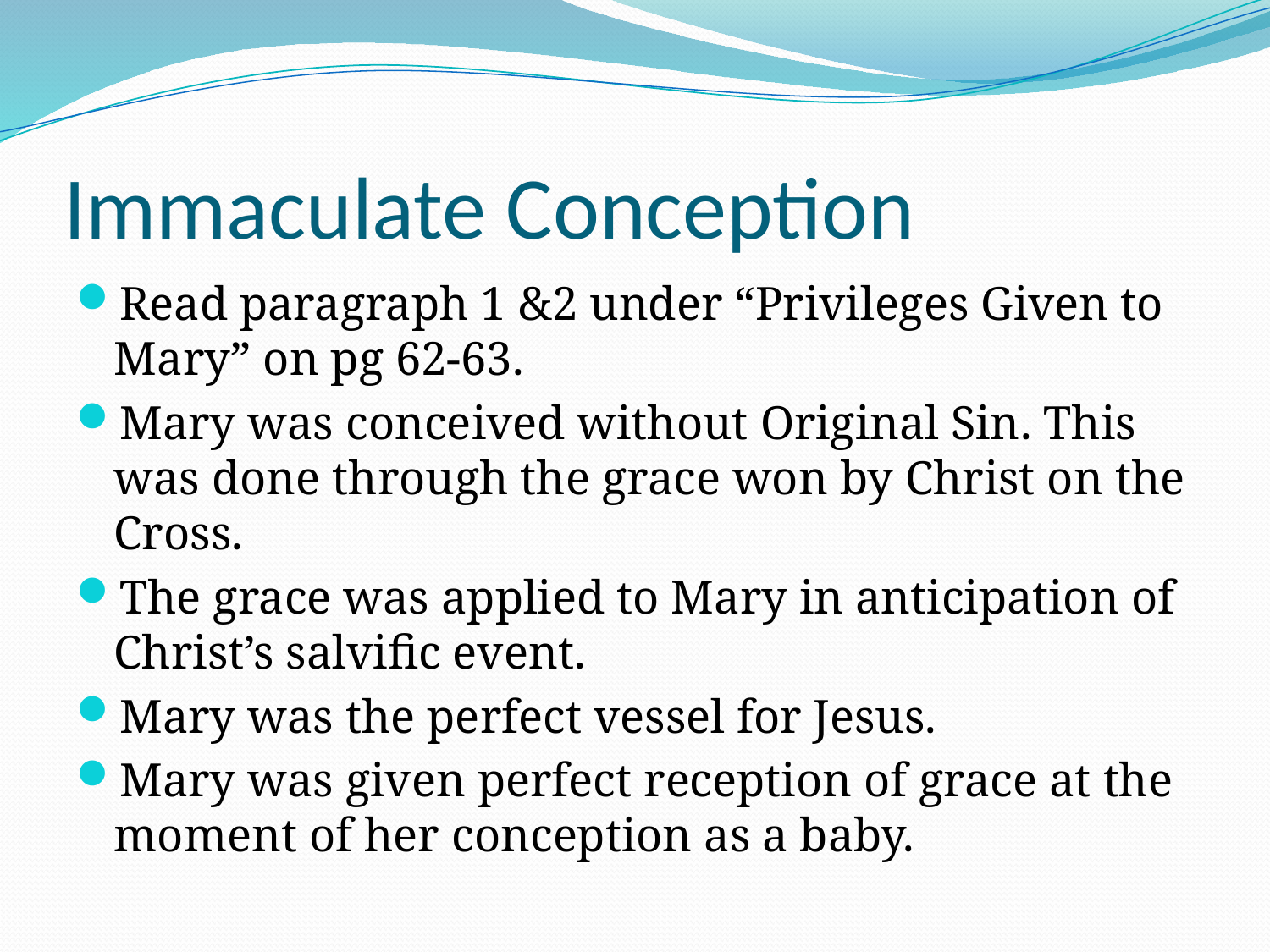

# Immaculate Conception
Read paragraph 1 &2 under “Privileges Given to Mary” on pg 62-63.
Mary was conceived without Original Sin. This was done through the grace won by Christ on the Cross.
The grace was applied to Mary in anticipation of Christ’s salvific event.
Mary was the perfect vessel for Jesus.
Mary was given perfect reception of grace at the moment of her conception as a baby.